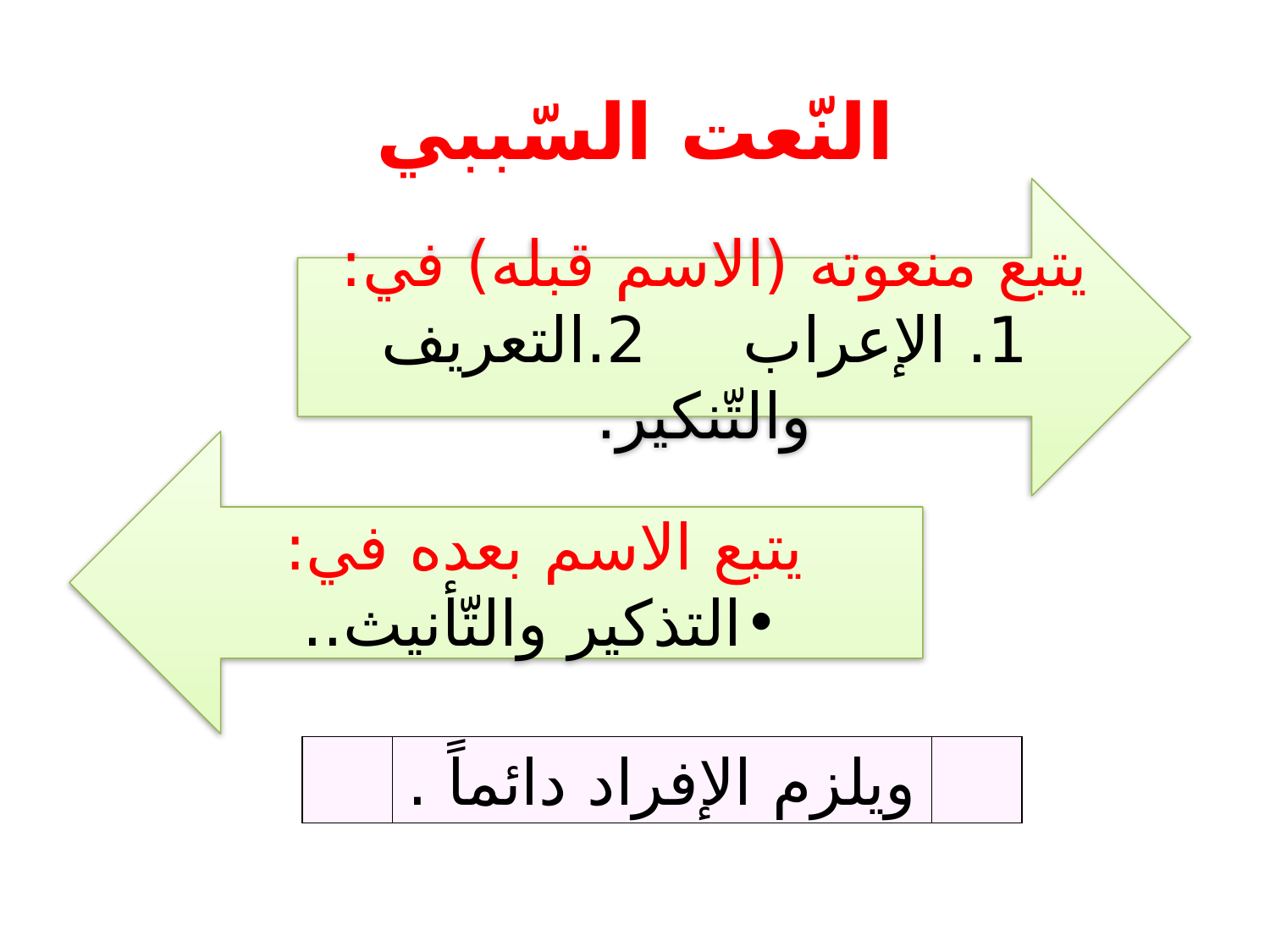

# النّعت السّببي

يتبع منعوته (الاسم قبله) في:
1. الإعراب 		2.التعريف والتّنكير.
يتبع الاسم بعده في:
التذكير والتّأنيث..
ويلزم الإفراد دائماً .